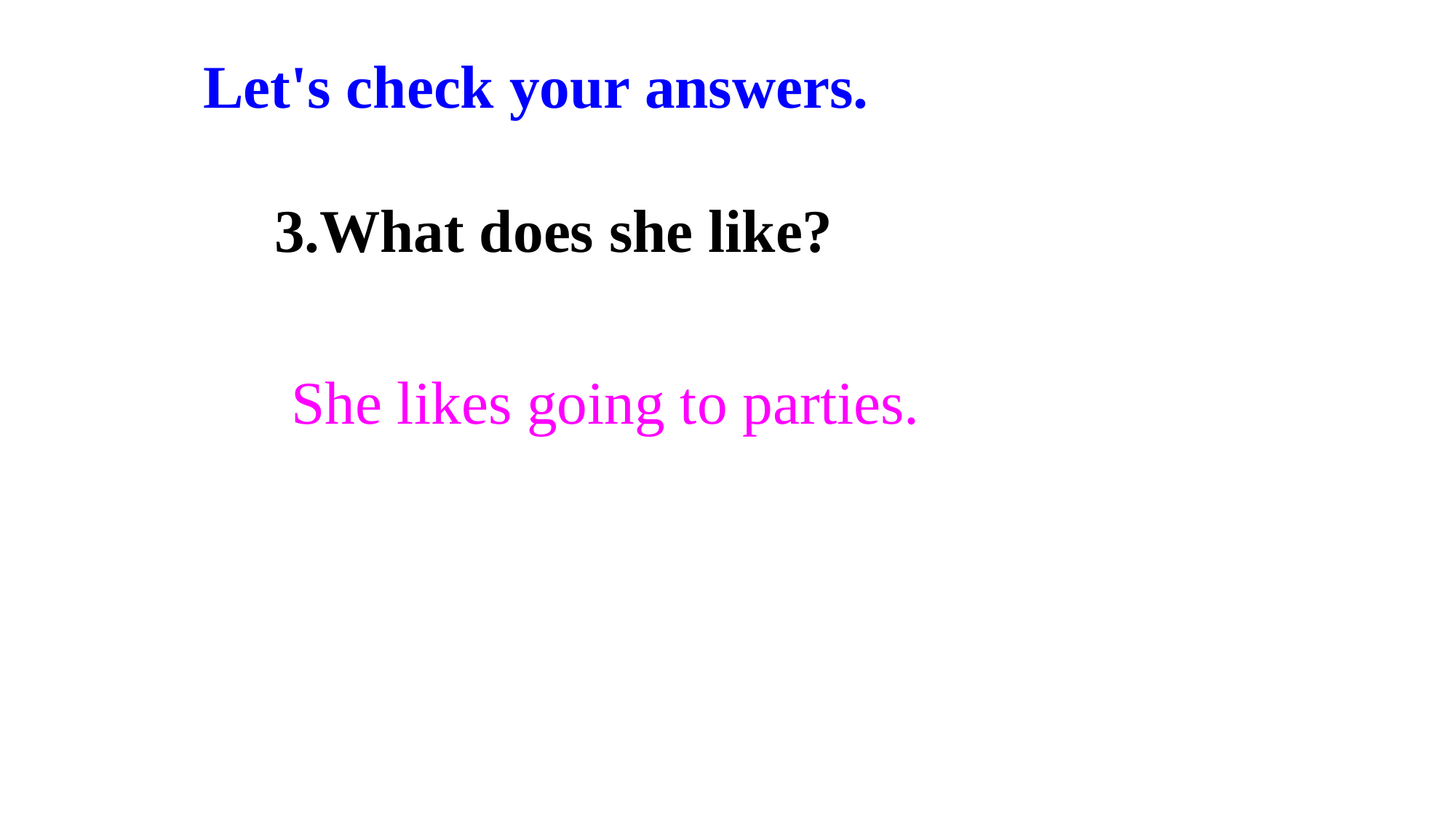

Let's check your answers.
3.What does she like?

She likes going to parties.